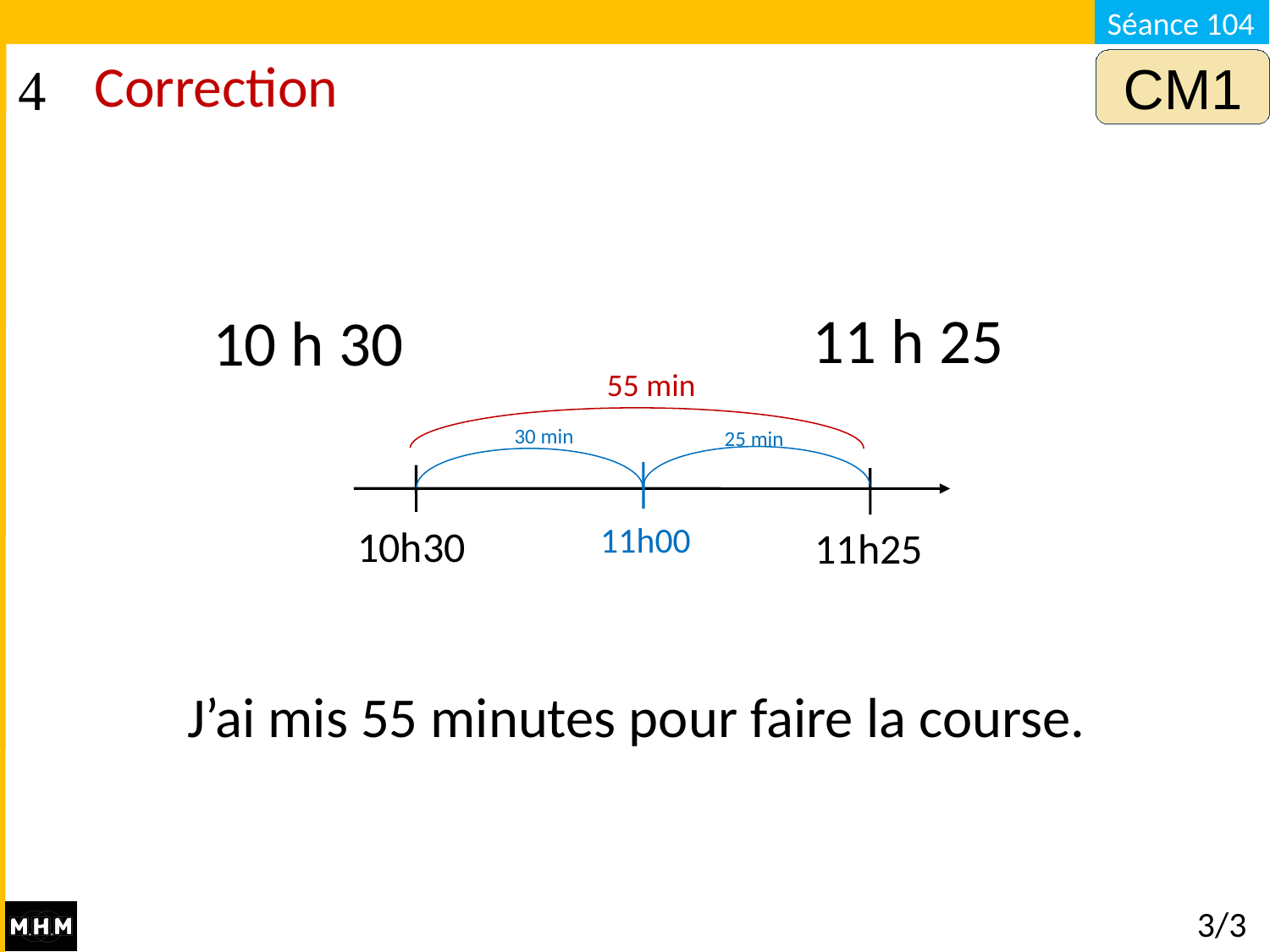

CM1
Correction
11 h 25
10 h 30
55 min

30 min
25 min

11h00
10h30
11h25
J’ai mis 55 minutes pour faire la course.
# 3/3